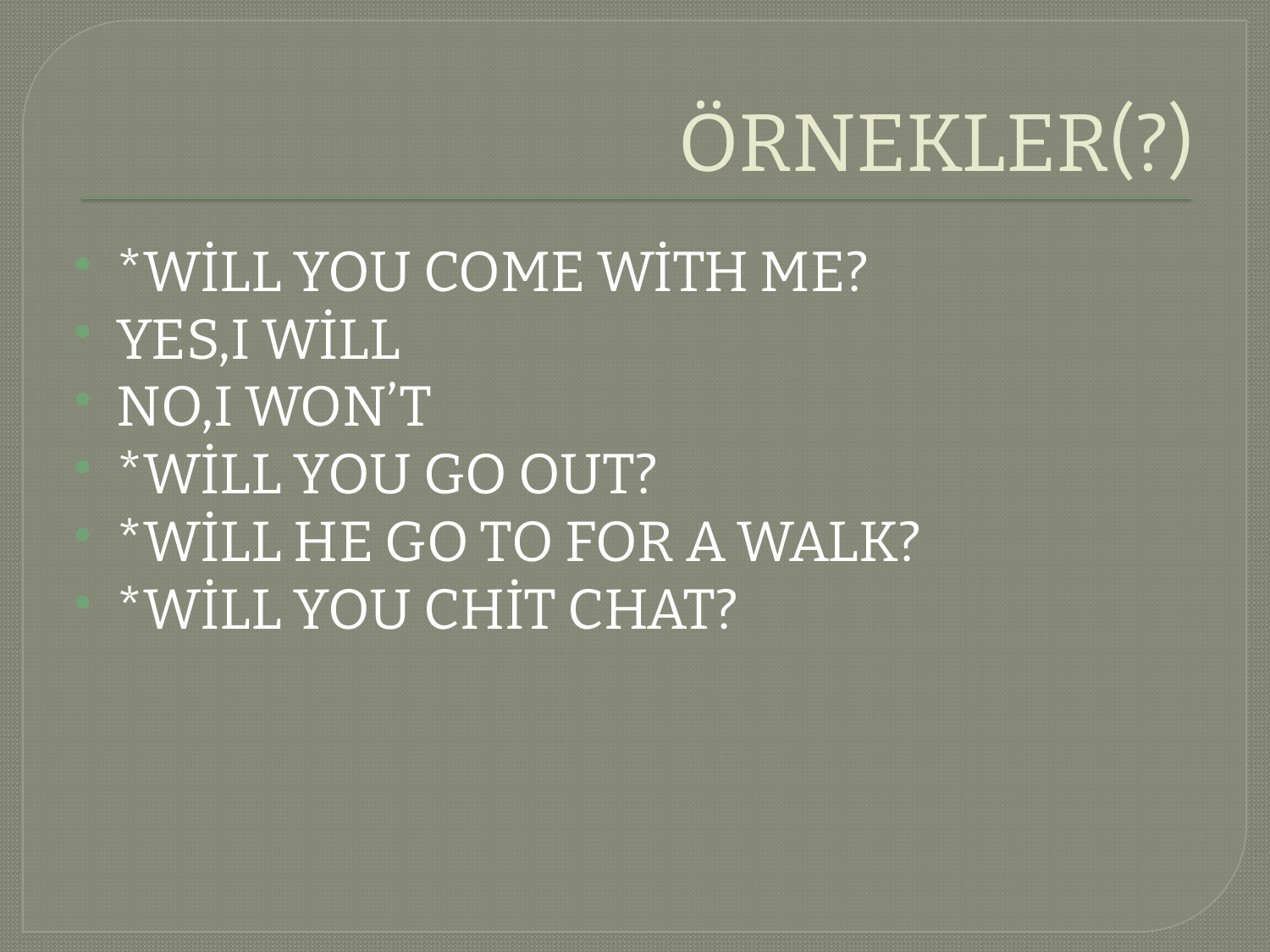

# ÖRNEKLER(?)
*WİLL YOU COME WİTH ME?
YES,I WİLL
NO,I WON’T
*WİLL YOU GO OUT?
*WİLL HE GO TO FOR A WALK?
*WİLL YOU CHİT CHAT?